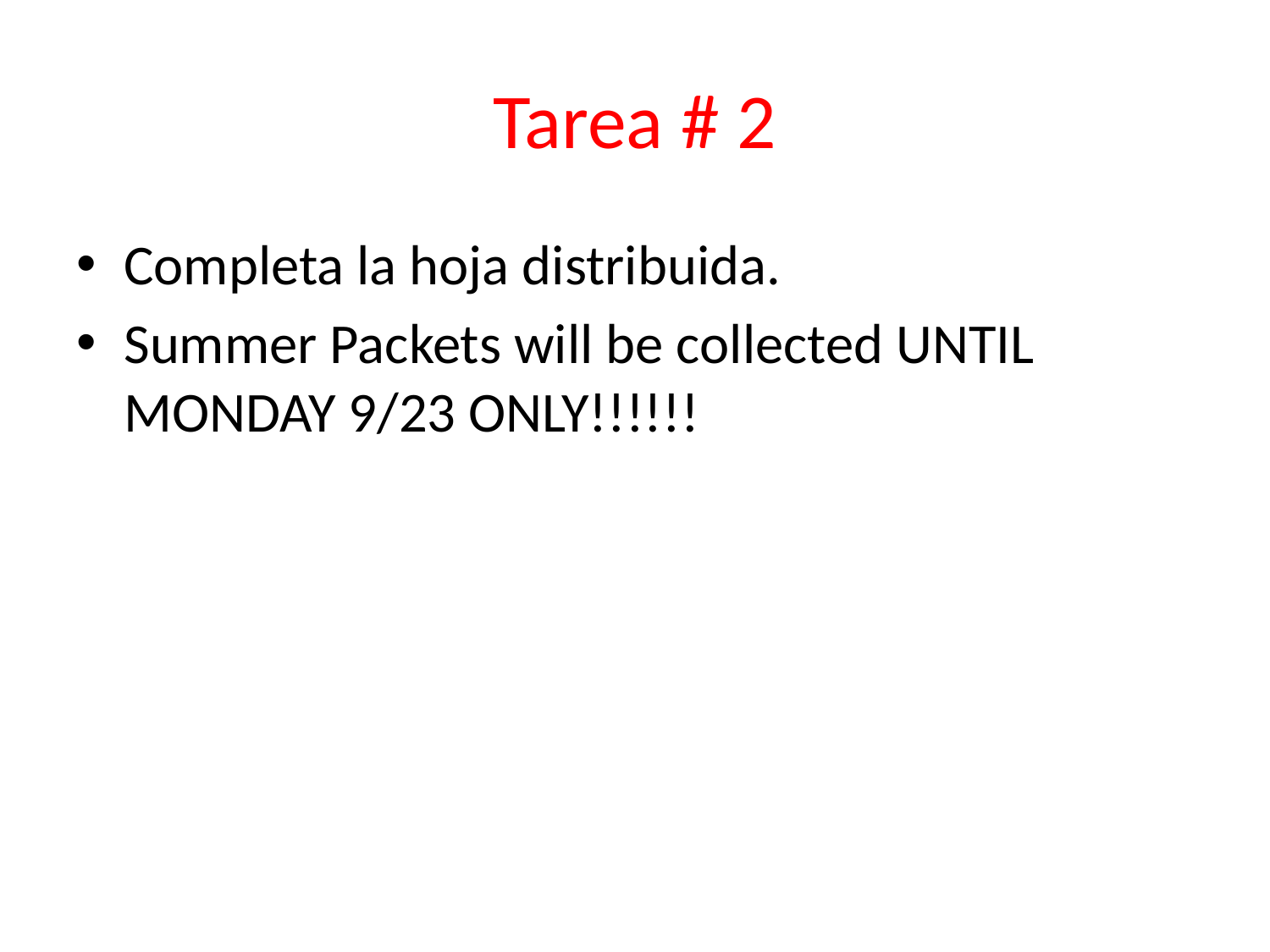

# Tarea # 2
Completa la hoja distribuida.
Summer Packets will be collected UNTIL MONDAY 9/23 ONLY!!!!!!